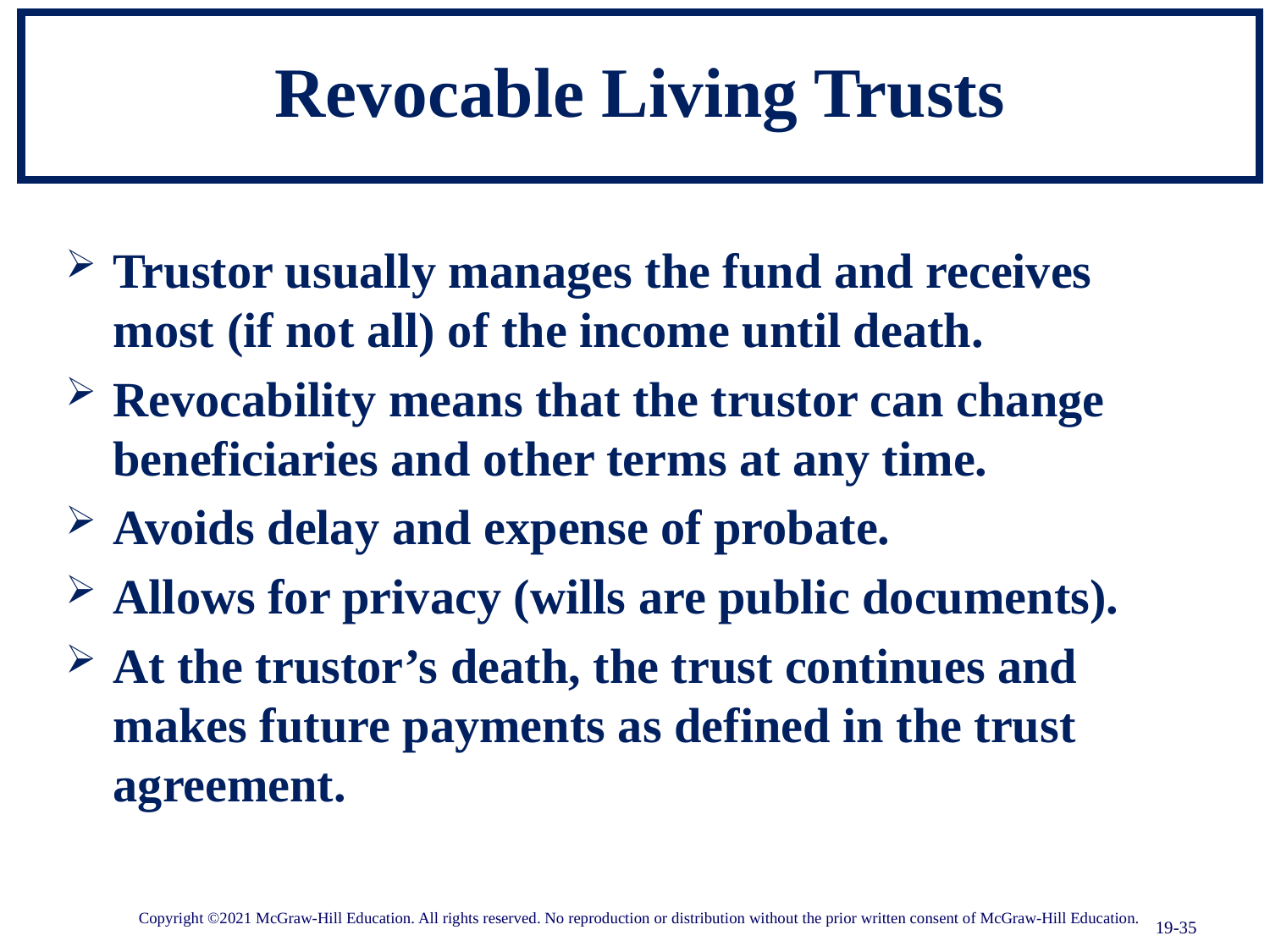

# Revocable Living Trusts
Trustor usually manages the fund and receives most (if not all) of the income until death.
Revocability means that the trustor can change beneficiaries and other terms at any time.
Avoids delay and expense of probate.
Allows for privacy (wills are public documents).
At the trustor’s death, the trust continues and makes future payments as defined in the trust agreement.
Copyright ©2021 McGraw-Hill Education. All rights reserved. No reproduction or distribution without the prior written consent of McGraw-Hill Education.
19-35